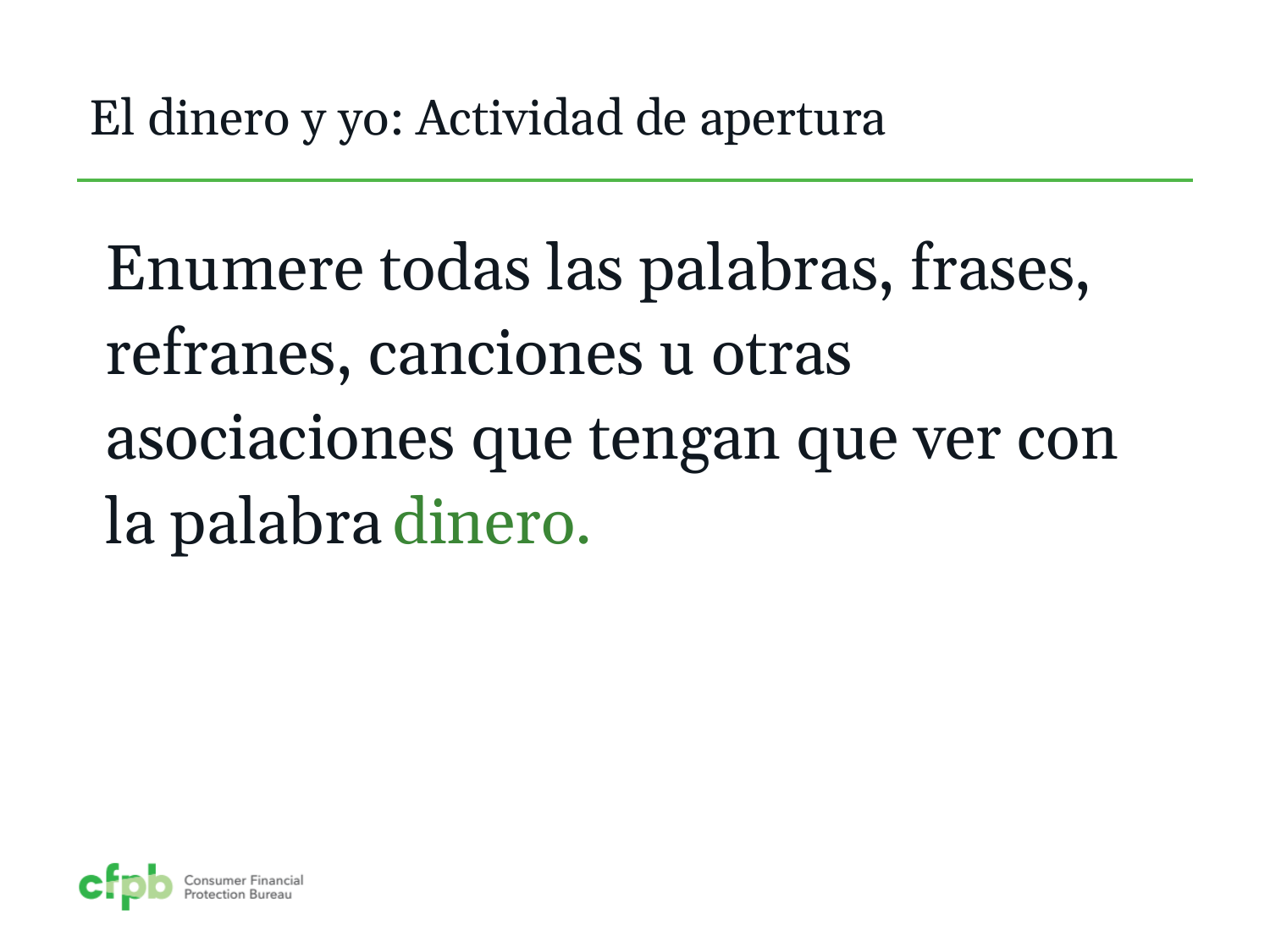

# El dinero y yo: Actividad de apertura
Enumere todas las palabras, frases, refranes, canciones u otras asociaciones que tengan que ver con la palabra dinero.